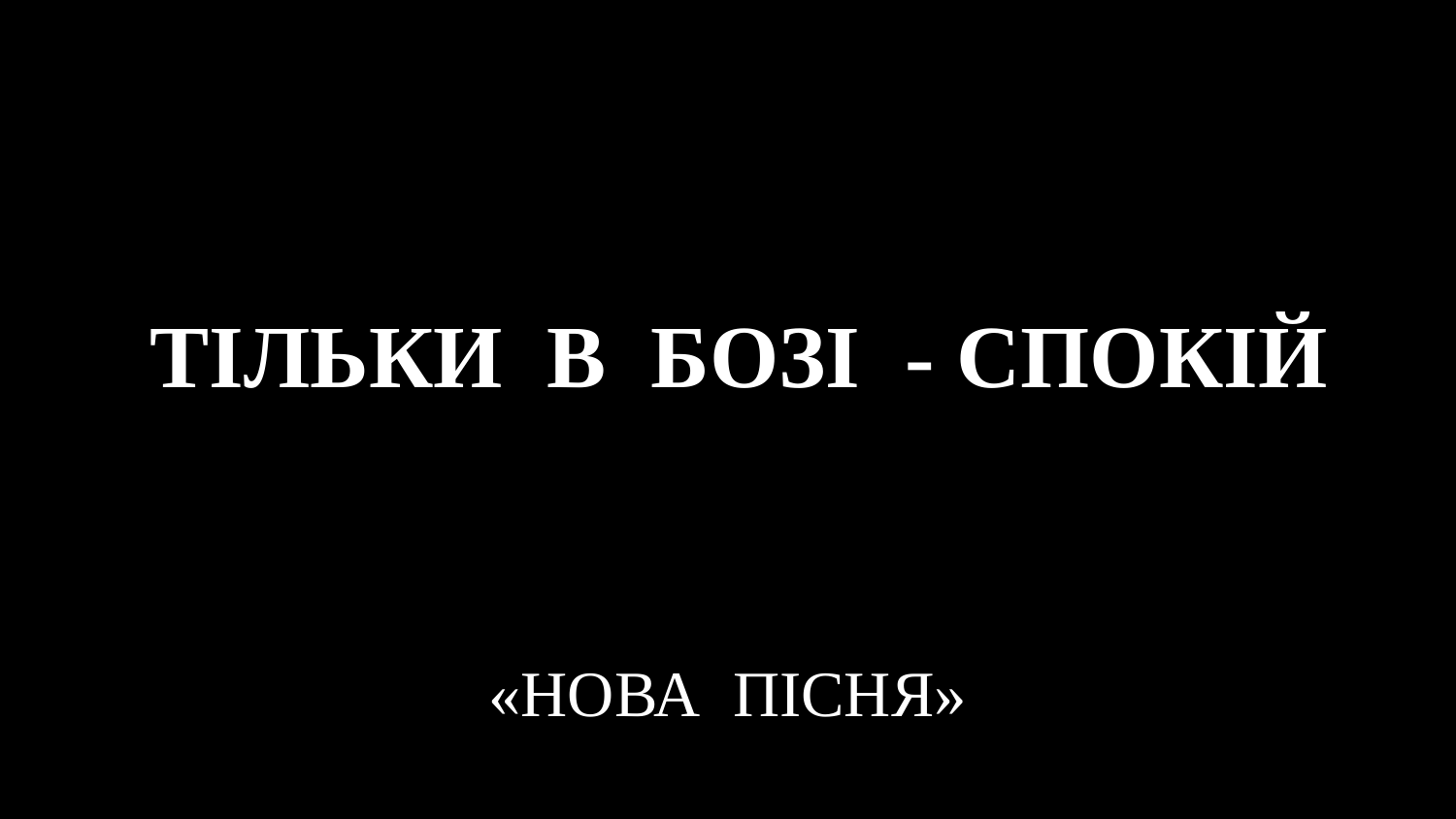

# ТІЛЬКИ  В  БОЗІ  - СПОКІЙ

«НОВА  ПІСНЯ»